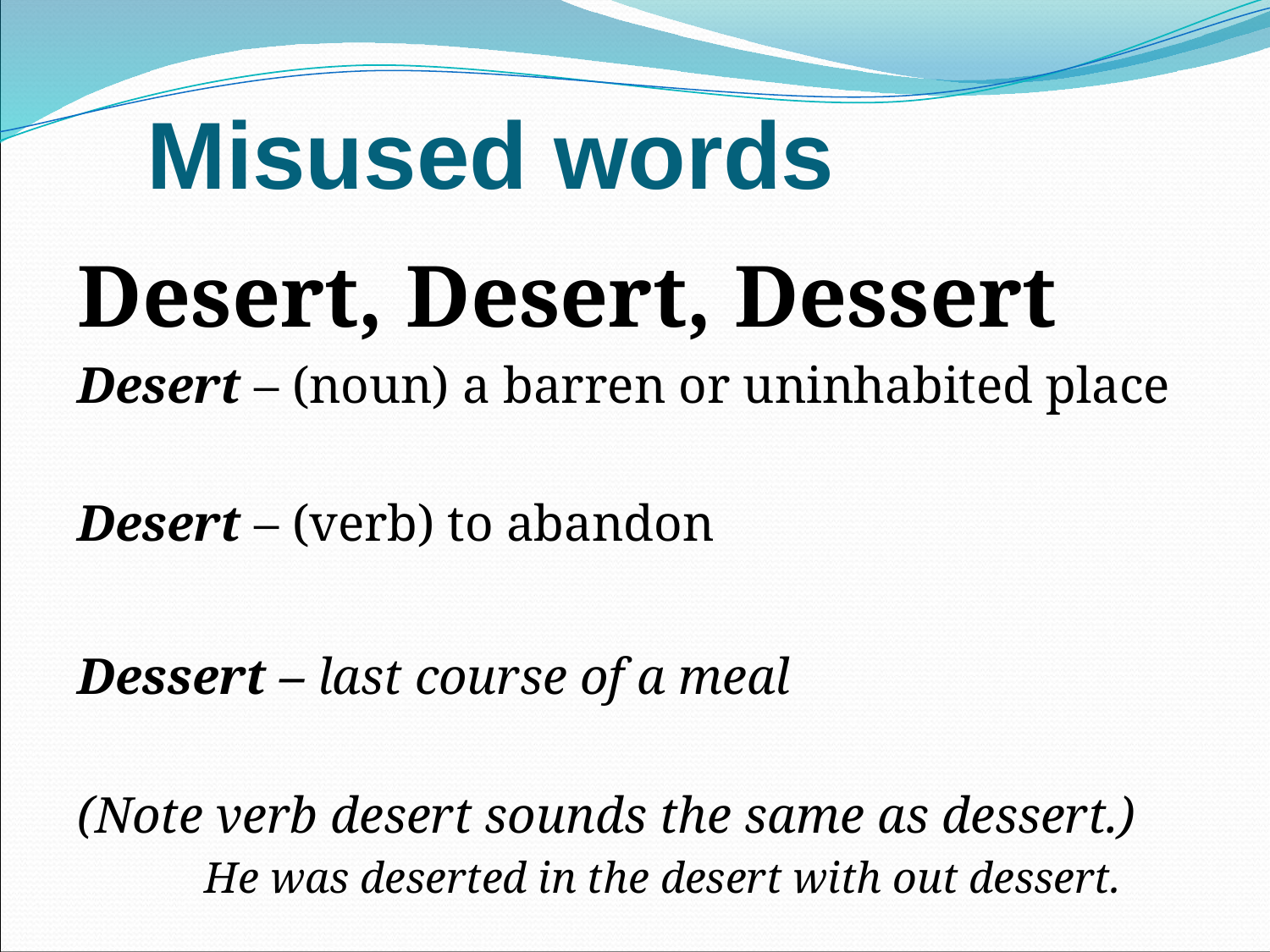

# Misused words
Desert, Desert, Dessert
Desert – (noun) a barren or uninhabited place

Desert – (verb) to abandon

Dessert – last course of a meal

(Note verb desert sounds the same as dessert.)
	He was deserted in the desert with out dessert.